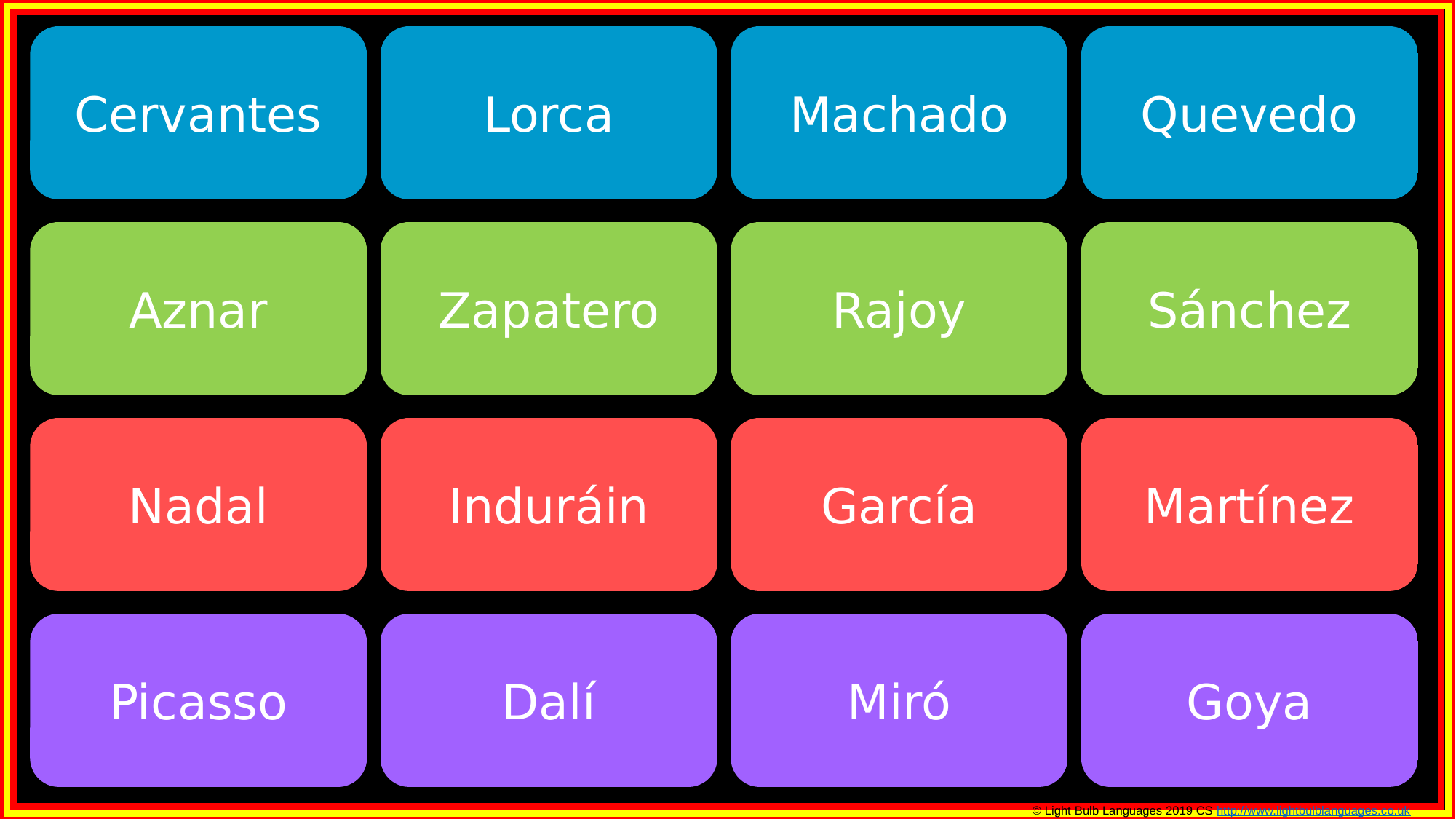

Cervantes
Lorca
Machado
Quevedo
Aznar
Zapatero
Rajoy
Sánchez
Nadal
Induráin
García
Martínez
Picasso
Dalí
Miró
Goya
© Light Bulb Languages 2019 CS http://www.lightbulblanguages.co.uk